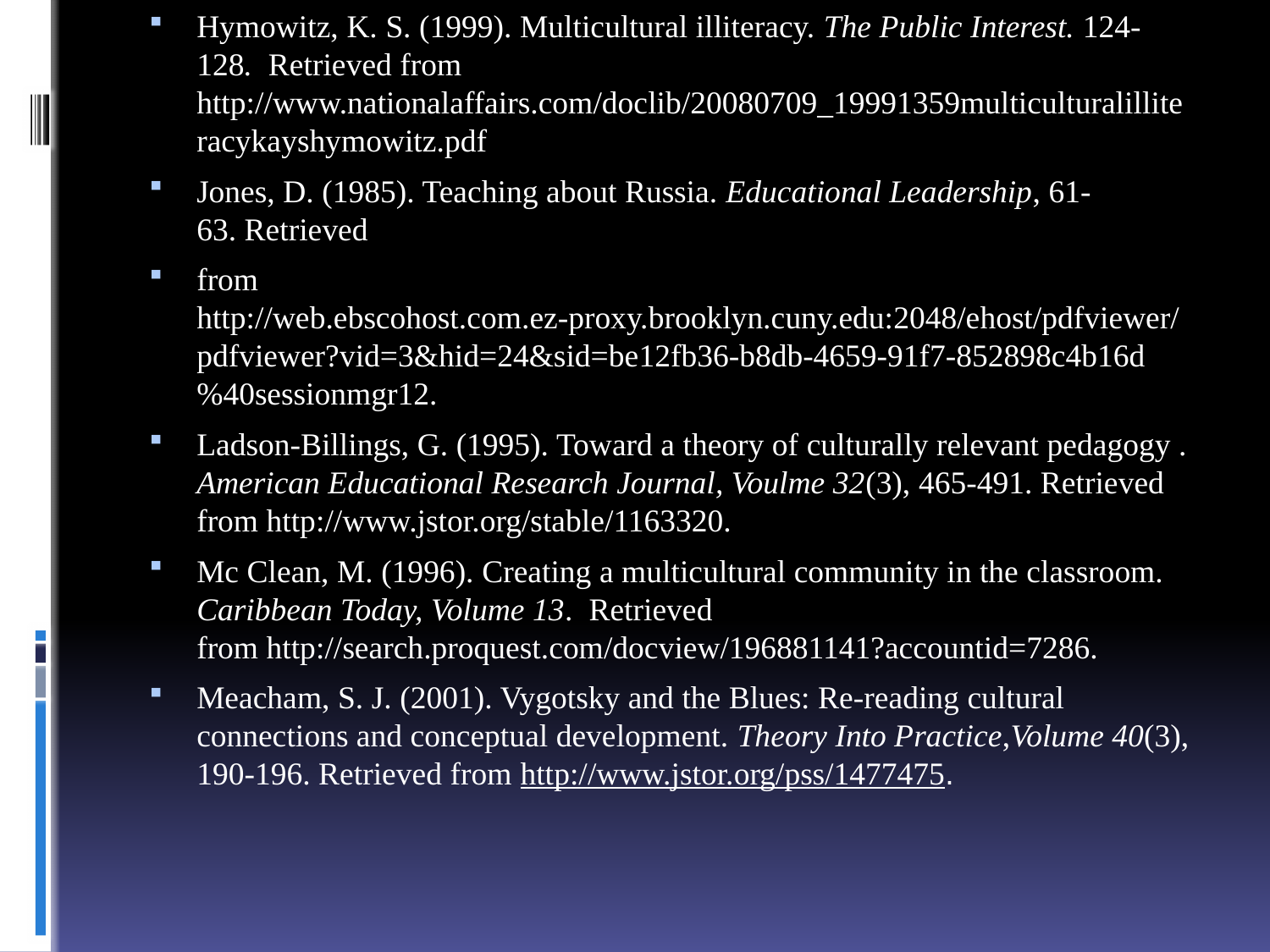

Hymowitz, K. S. (1999). Multicultural illiteracy. The Public Interest. 124-128.  Retrieved from http://www.nationalaffairs.com/doclib/20080709_19991359multiculturalilliteracykayshymowitz.pdf
Jones, D. (1985). Teaching about Russia. Educational Leadership, 61-63. Retrieved
from http://web.ebscohost.com.ez-proxy.brooklyn.cuny.edu:2048/ehost/pdfviewer/pdfviewer?vid=3&hid=24&sid=be12fb36-b8db-4659-91f7-852898c4b16d%40sessionmgr12.
Ladson-Billings, G. (1995). Toward a theory of culturally relevant pedagogy . American Educational Research Journal, Voulme 32(3), 465-491. Retrieved from http://www.jstor.org/stable/1163320.
Mc Clean, M. (1996). Creating a multicultural community in the classroom. Caribbean Today, Volume 13.  Retrieved from http://search.proquest.com/docview/196881141?accountid=7286.
Meacham, S. J. (2001). Vygotsky and the Blues: Re-reading cultural connections and conceptual development. Theory Into Practice,Volume 40(3), 190-196. Retrieved from http://www.jstor.org/pss/1477475.